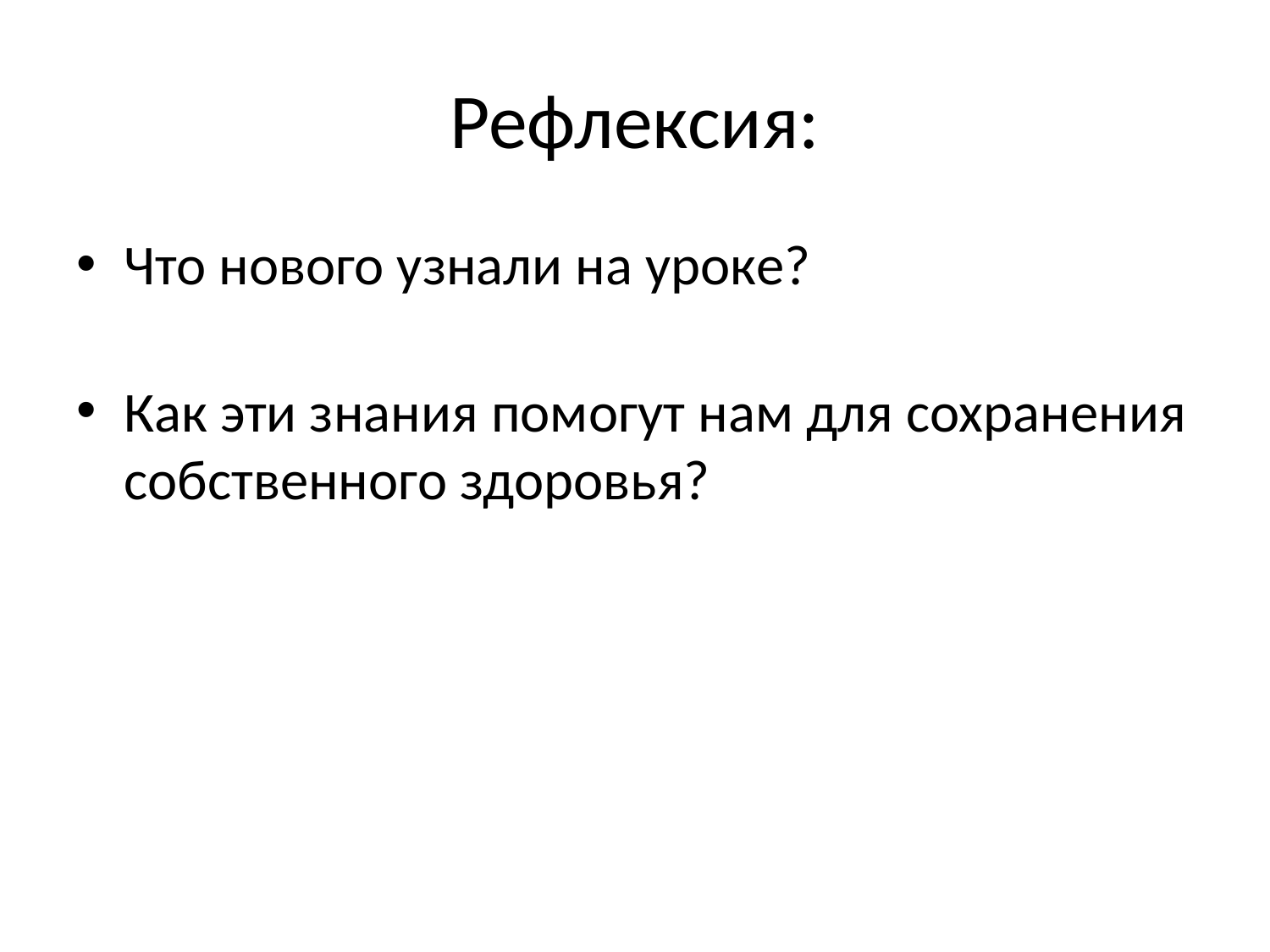

# Рефлексия:
Что нового узнали на уроке?
Как эти знания помогут нам для сохранения собственного здоровья?